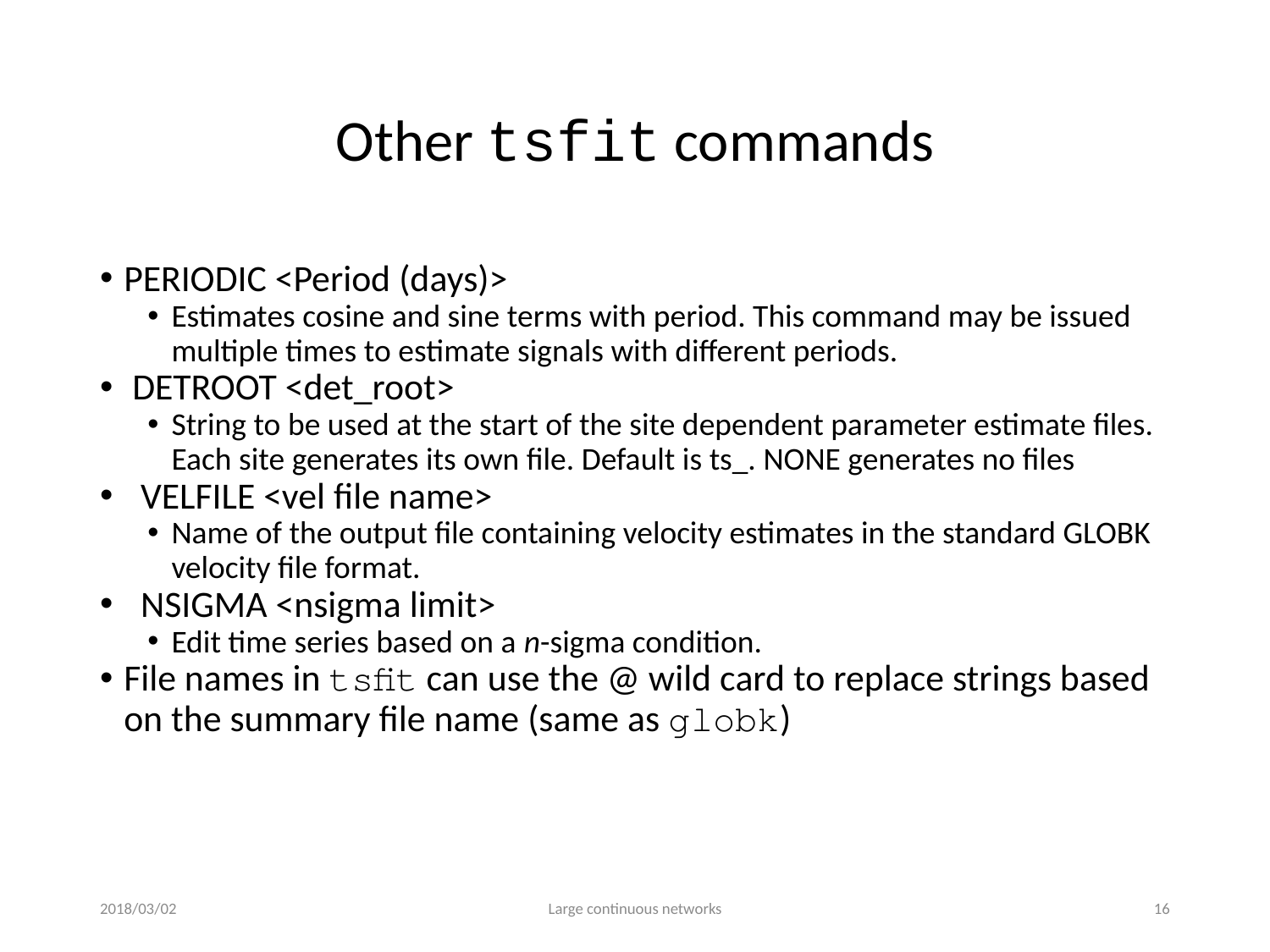

# Other tsfit commands
PERIODIC <Period (days)>
Estimates cosine and sine terms with period. This command may be issued multiple times to estimate signals with different periods.
 DETROOT <det_root>
String to be used at the start of the site dependent parameter estimate files.  Each site generates its own file. Default is ts_. NONE generates no files
  VELFILE <vel file name>
Name of the output file containing velocity estimates in the standard GLOBK velocity file format.
  NSIGMA <nsigma limit>
Edit time series based on a n-sigma condition.
File names in tsfit can use the @ wild card to replace strings based on the summary file name (same as globk)

2018/03/02
Large continuous networks
16